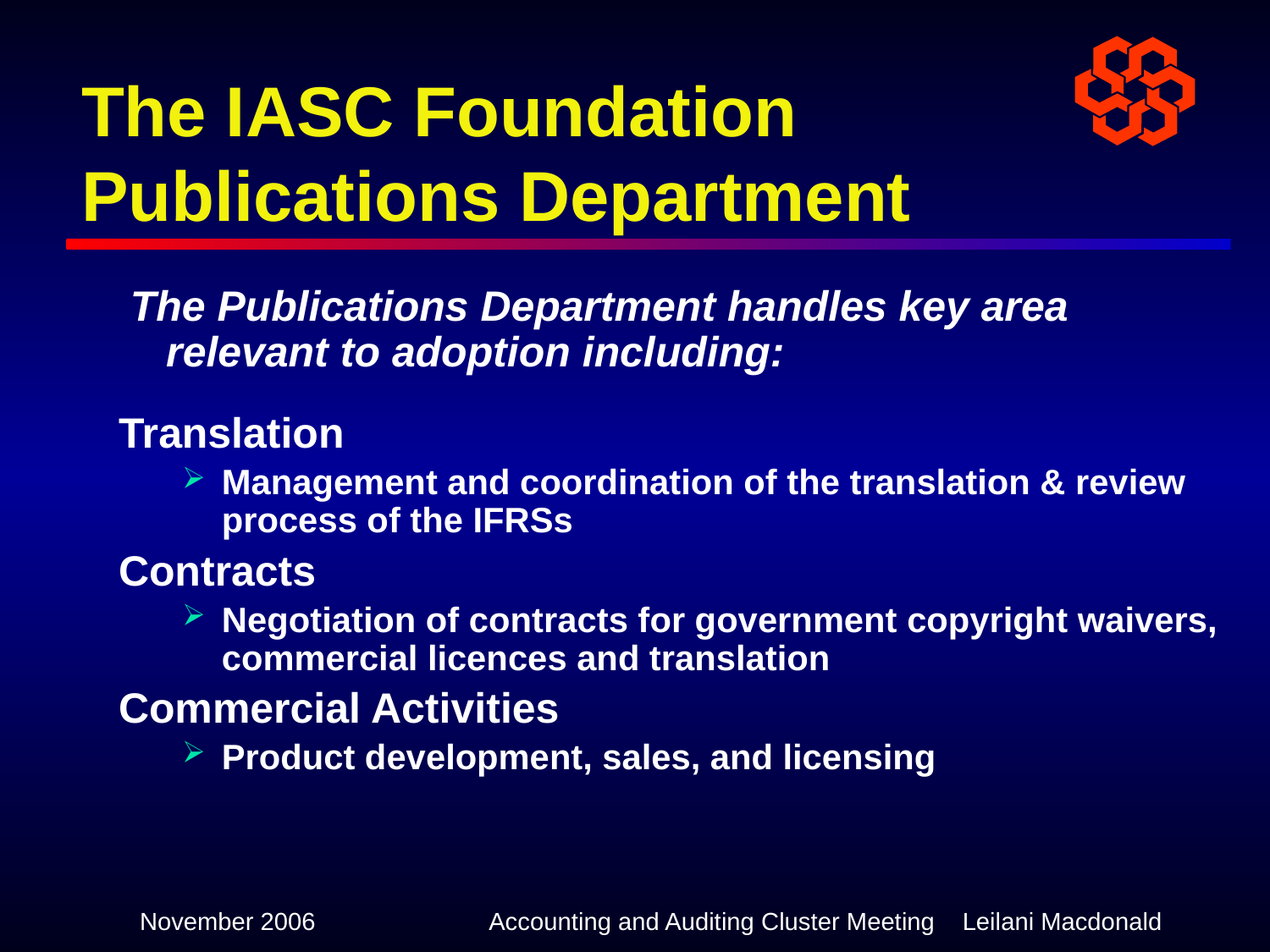

# The IASC Foundation Publications Department
 The Publications Department handles key area relevant to adoption including:

Translation
Management and coordination of the translation & review process of the IFRSs
Contracts
Negotiation of contracts for government copyright waivers, commercial licences and translation
Commercial Activities
Product development, sales, and licensing
November 2006
Accounting and Auditing Cluster Meeting 	   Leilani Macdonald